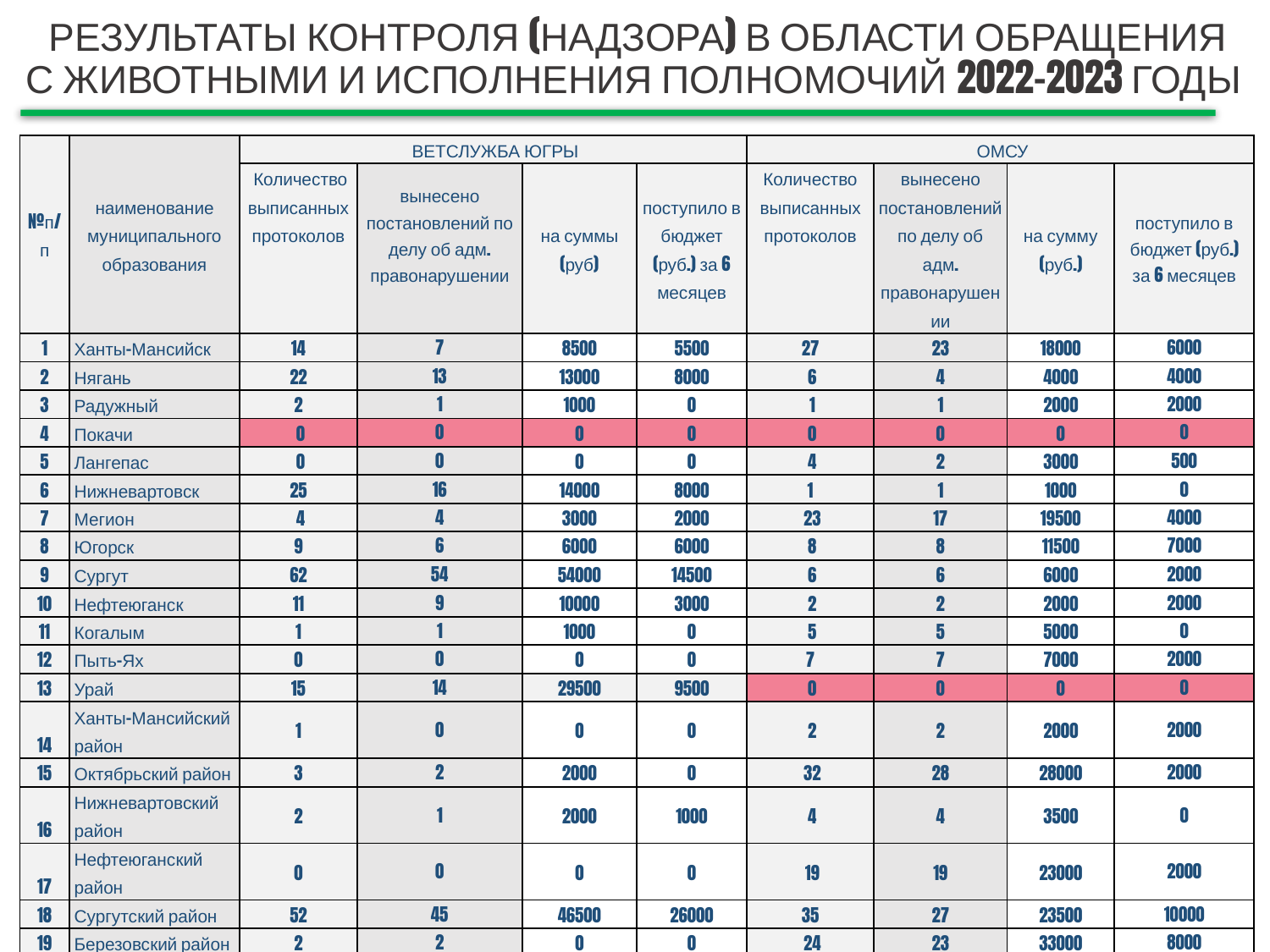

# РЕЗУЛЬТАТЫ КОНТРОЛЯ (НАДЗОРА) В ОБЛАСТИ ОБРАЩЕНИЯ С ЖИВОТНЫМИ И ИСПОЛНЕНИЯ ПОЛНОМОЧИЙ 2022-2023 ГОДЫ

| №п/п | наименование муниципального образования | ВЕТСЛУЖБА ЮГРЫ |  |  |  | ОМСУ |  |  |  |
| --- | --- | --- | --- | --- | --- | --- | --- | --- | --- |
|  |  | Количество выписанных протоколов | вынесено постановлений по делу об адм. правонарушении | на суммы (руб) | поступило в бюджет (руб.) за 6 месяцев | Количество выписанных протоколов | вынесено постановлений по делу об адм. правонарушении | на сумму (руб.) | поступило в бюджет (руб.) за 6 месяцев |
| 1 | Ханты-Мансийск | 14 | 7 | 8500 | 5500 | 27 | 23 | 18000 | 6000 |
| 2 | Нягань | 22 | 13 | 13000 | 8000 | 6 | 4 | 4000 | 4000 |
| 3 | Радужный | 2 | 1 | 1000 | 0 | 1 | 1 | 2000 | 2000 |
| 4 | Покачи | 0 | 0 | 0 | 0 | 0 | 0 | 0 | 0 |
| 5 | Лангепас | 0 | 0 | 0 | 0 | 4 | 2 | 3000 | 500 |
| 6 | Нижневартовск | 25 | 16 | 14000 | 8000 | 1 | 1 | 1000 | 0 |
| 7 | Мегион | 4 | 4 | 3000 | 2000 | 23 | 17 | 19500 | 4000 |
| 8 | Югорск | 9 | 6 | 6000 | 6000 | 8 | 8 | 11500 | 7000 |
| 9 | Сургут | 62 | 54 | 54000 | 14500 | 6 | 6 | 6000 | 2000 |
| 10 | Нефтеюганск | 11 | 9 | 10000 | 3000 | 2 | 2 | 2000 | 2000 |
| 11 | Когалым | 1 | 1 | 1000 | 0 | 5 | 5 | 5000 | 0 |
| 12 | Пыть-Ях | 0 | 0 | 0 | 0 | 7 | 7 | 7000 | 2000 |
| 13 | Урай | 15 | 14 | 29500 | 9500 | 0 | 0 | 0 | 0 |
| 14 | Ханты-Мансийский район | 1 | 0 | 0 | 0 | 2 | 2 | 2000 | 2000 |
| 15 | Октябрьский район | 3 | 2 | 2000 | 0 | 32 | 28 | 28000 | 2000 |
| 16 | Нижневартовский район | 2 | 1 | 2000 | 1000 | 4 | 4 | 3500 | 0 |
| 17 | Нефтеюганский район | 0 | 0 | 0 | 0 | 19 | 19 | 23000 | 2000 |
| 18 | Сургутский район | 52 | 45 | 46500 | 26000 | 35 | 27 | 23500 | 10000 |
| 19 | Березовский район | 2 | 2 | 0 | 0 | 24 | 23 | 33000 | 8000 |
| 20 | Белоярский район | 15 | 12 | 8000 | 11000 | 9 | 8 | 9000 | 3000 |
| 21 | Советский район | 24 | 19 | 19000 | 9500 | 22 | 22 | 22300 | 5000 |
| 22 | Кондинский район | 10 | 7 | 7000 | 5000 | 13 | 10 | 11500 | 2500 |
|  | ИТОГО | 274 | 213 | 215 500 | 109 000 | 250 | 219 | 234 800 | 64 000 |
10